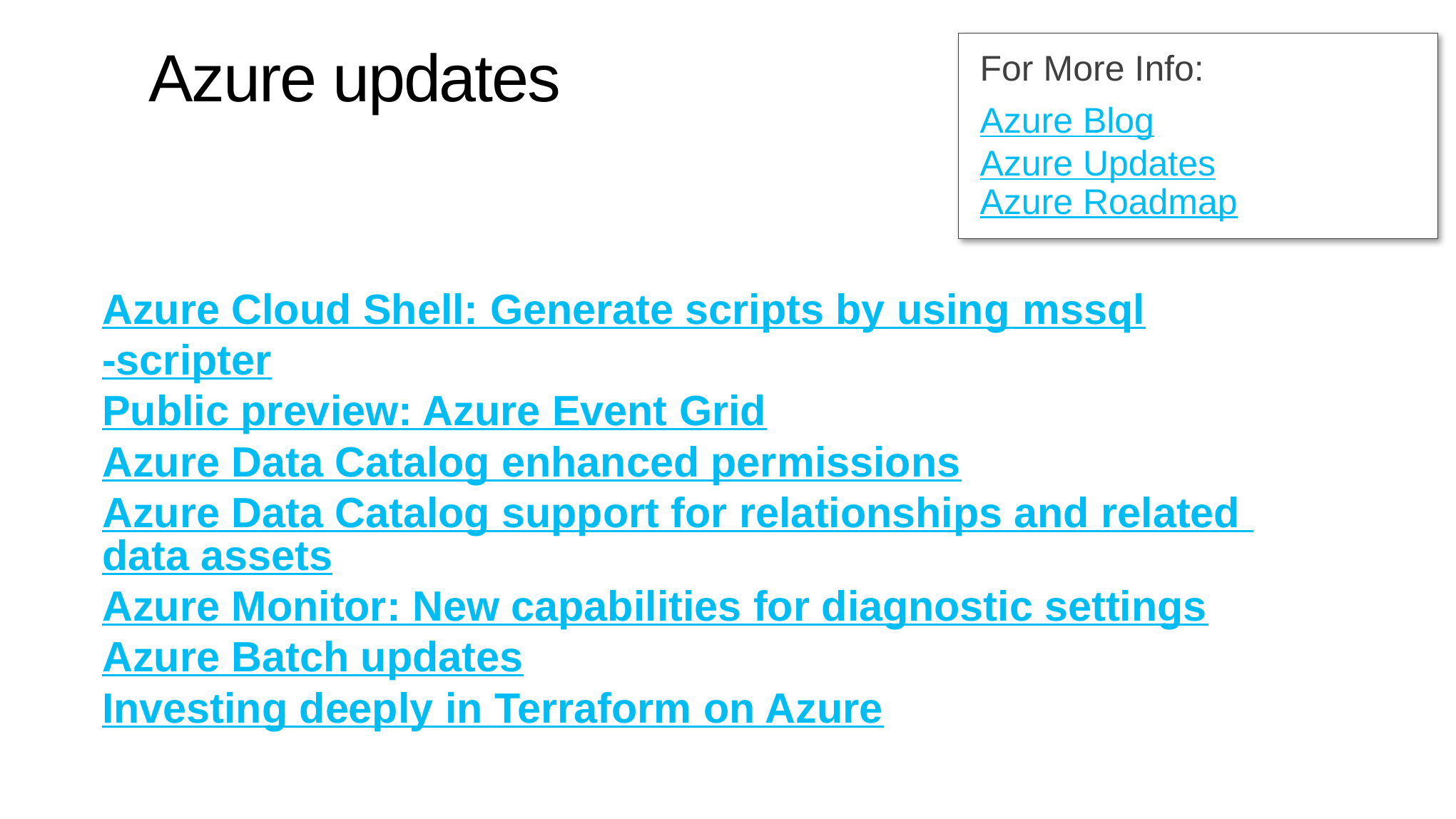

# Azure updates
For More Info:
Azure Blog
Azure Updates
Azure Roadmap
Azure Cloud Shell: Generate scripts by using mssql-scripter
Public preview: Azure Event Grid
Azure Data Catalog enhanced permissions
Azure Data Catalog support for relationships and related data assets
Azure Monitor: New capabilities for diagnostic settings
Azure Batch updates
Investing deeply in Terraform on Azure